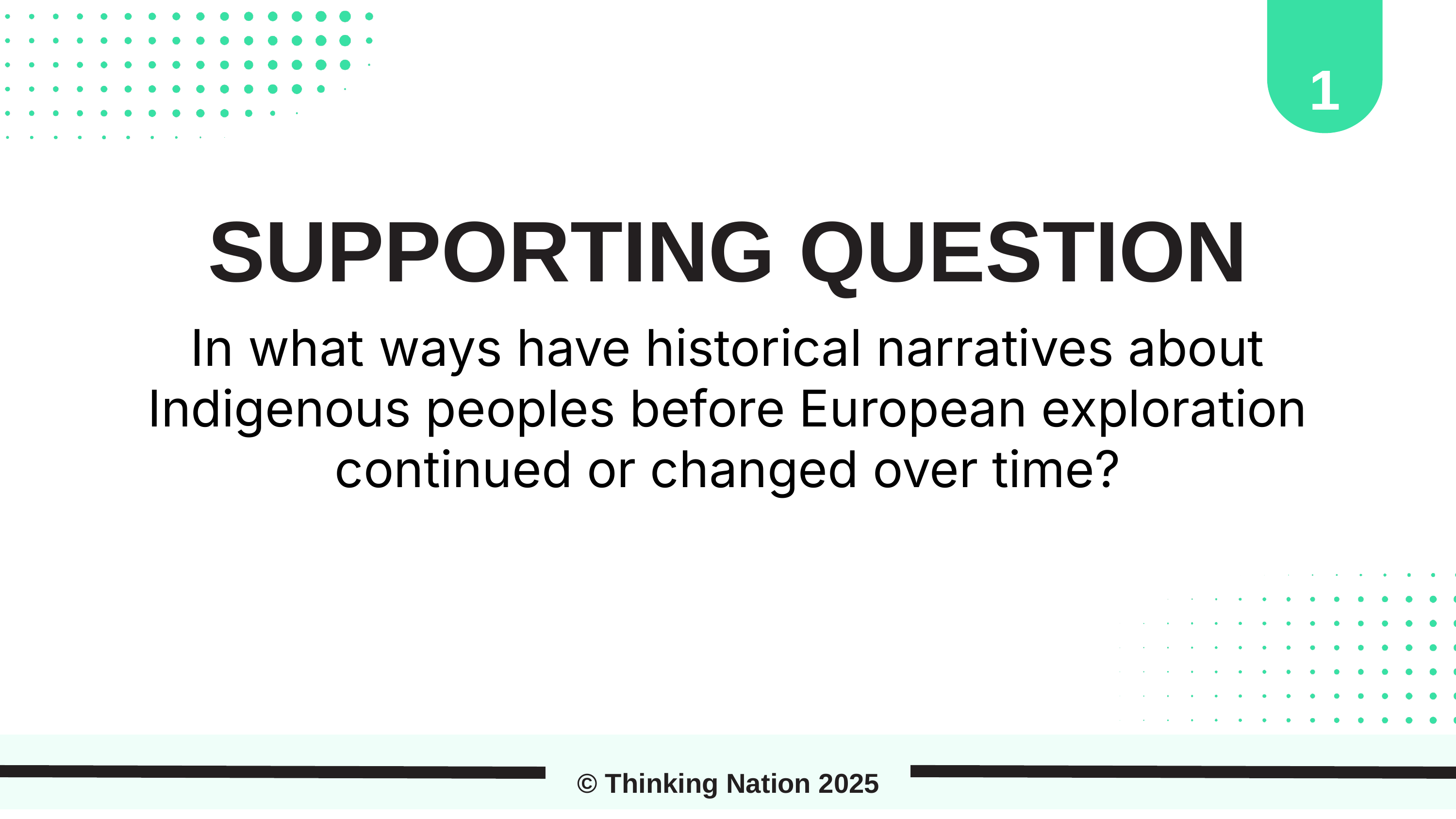

1
SUPPORTING QUESTION
In what ways have historical narratives about Indigenous peoples before European exploration continued or changed over time?

© Thinking Nation 2025